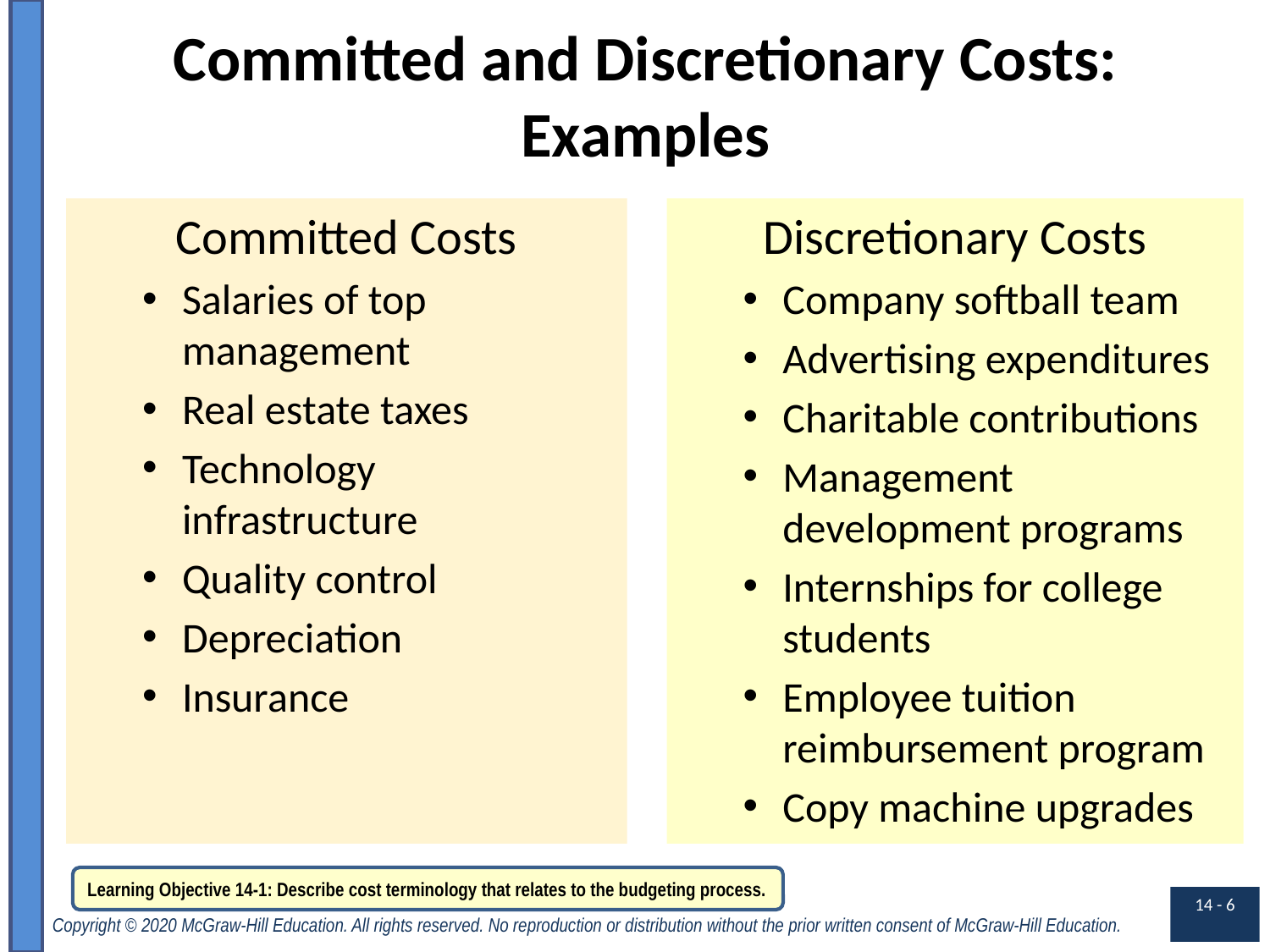

# Committed and Discretionary Costs: Examples
Committed Costs
Salaries of top management
Real estate taxes
Technology infrastructure
Quality control
Depreciation
Insurance
Discretionary Costs
Company softball team
Advertising expenditures
Charitable contributions
Management development programs
Internships for college students
Employee tuition reimbursement program
Copy machine upgrades
Learning Objective 14-1: Describe cost terminology that relates to the budgeting process.